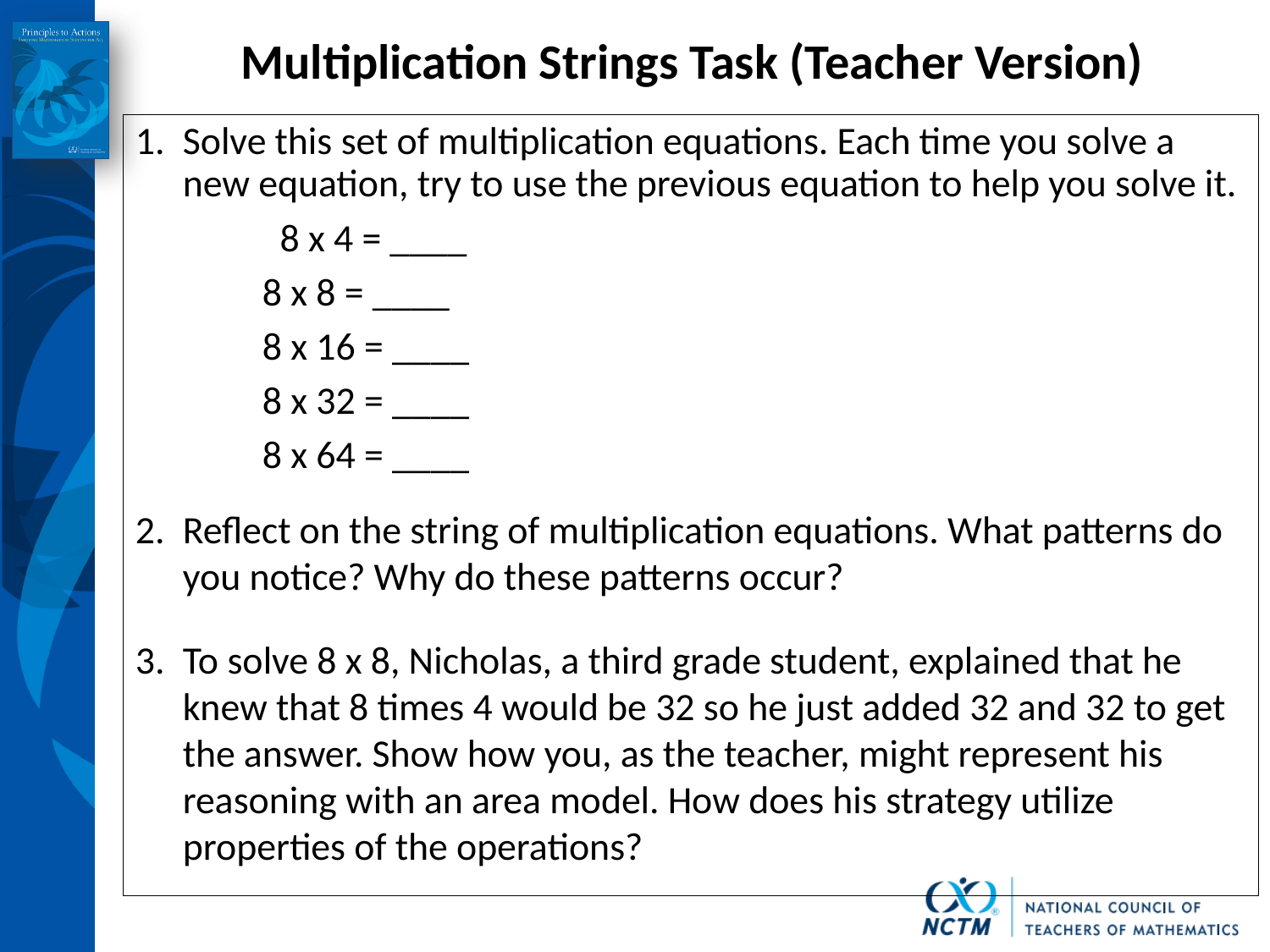

# Multiplication Strings Task (Teacher Version)
1. 	Solve this set of multiplication equations. Each time you solve a new equation, try to use the previous equation to help you solve it.
 	  8 x 4 = ____
	8 x 8 = ____
	8 x 16 = ____
	8 x 32 = ____
	8 x 64 = ____
2.	Reflect on the string of multiplication equations. What patterns do you notice? Why do these patterns occur?

3.	To solve 8 x 8, Nicholas, a third grade student, explained that he knew that 8 times 4 would be 32 so he just added 32 and 32 to get the answer. Show how you, as the teacher, might represent his reasoning with an area model. How does his strategy utilize properties of the operations?